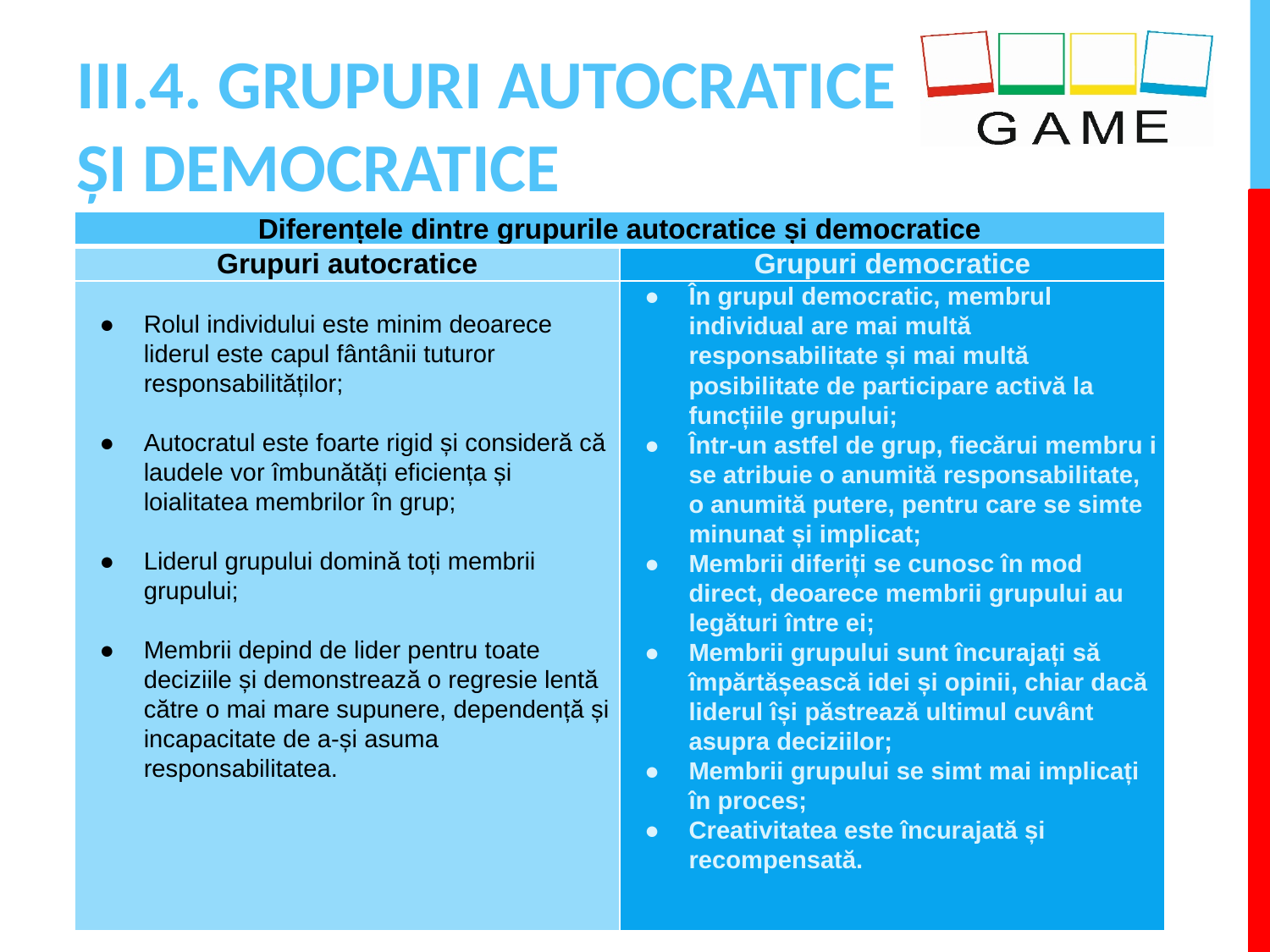

# III.4. GRUPURI AUTOCRATICE ȘI DEMOCRATICE
| Diferențele dintre grupurile autocratice și democratice |  |
| --- | --- |
| Grupuri autocratice | Grupuri democratice |
| Rolul individului este minim deoarece liderul este capul fântânii tuturor responsabilităților; Autocratul este foarte rigid și consideră că laudele vor îmbunătăți eficiența și loialitatea membrilor în grup; Liderul grupului domină toți membrii grupului; Membrii depind de lider pentru toate deciziile și demonstrează o regresie lentă către o mai mare supunere, dependență și incapacitate de a-și asuma responsabilitatea. | În grupul democratic, membrul individual are mai multă responsabilitate și mai multă posibilitate de participare activă la funcțiile grupului; Într-un astfel de grup, fiecărui membru i se atribuie o anumită responsabilitate, o anumită putere, pentru care se simte minunat și implicat; Membrii diferiți se cunosc în mod direct, deoarece membrii grupului au legături între ei; Membrii grupului sunt încurajați să împărtășească idei și opinii, chiar dacă liderul își păstrează ultimul cuvânt asupra deciziilor; Membrii grupului se simt mai implicați în proces; Creativitatea este încurajată și recompensată. |